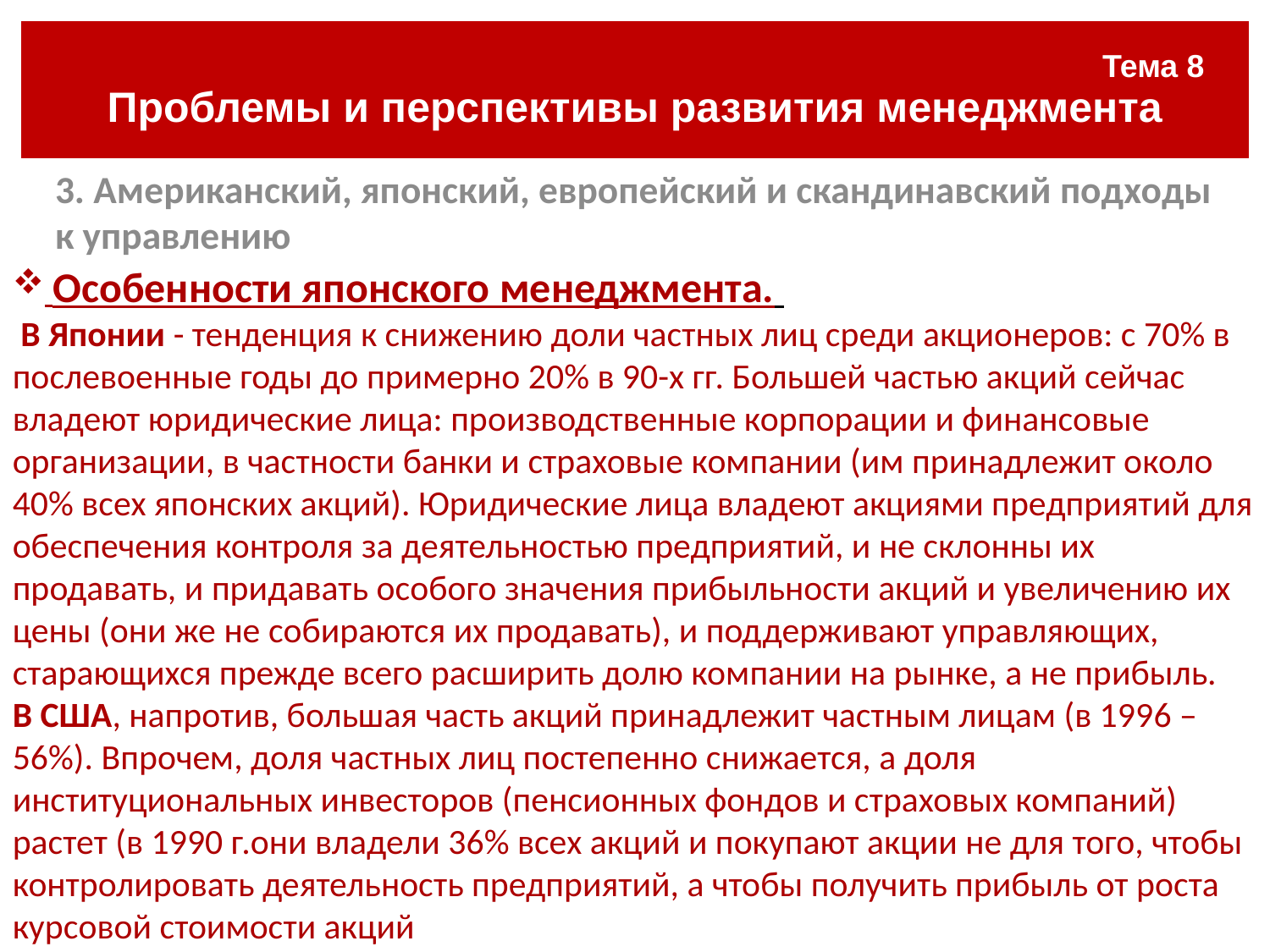

| Тема 8 Проблемы и перспективы развития менеджмента |
| --- |
#
3. Американский, японский, европейский и скандинавский подходы к управлению

 Особенности японского менеджмента.
 В Японии - тенденция к снижению доли частных лиц среди акционеров: с 70% в послевоенные годы до примерно 20% в 90-х гг. Большей частью акций сейчас владеют юридические лица: производственные корпорации и финансовые организации, в частности банки и страховые компании (им принадлежит около 40% всех японских акций). Юридические лица владеют акциями предприятий для обеспечения контроля за деятельностью предприятий, и не склонны их продавать, и придавать особого значения прибыльности акций и увеличению их цены (они же не собираются их продавать), и поддерживают управляющих, старающихся прежде всего расширить долю компании на рынке, а не прибыль.
В США, напротив, большая часть акций принадлежит частным лицам (в 1996 – 56%). Впрочем, доля частных лиц постепенно снижается, а доля институциональных инвесторов (пенсионных фондов и страховых компаний) растет (в 1990 г.они владели 36% всех акций и покупают акции не для того, чтобы контролировать деятельность предприятий, а чтобы получить прибыль от роста курсовой стоимости акций